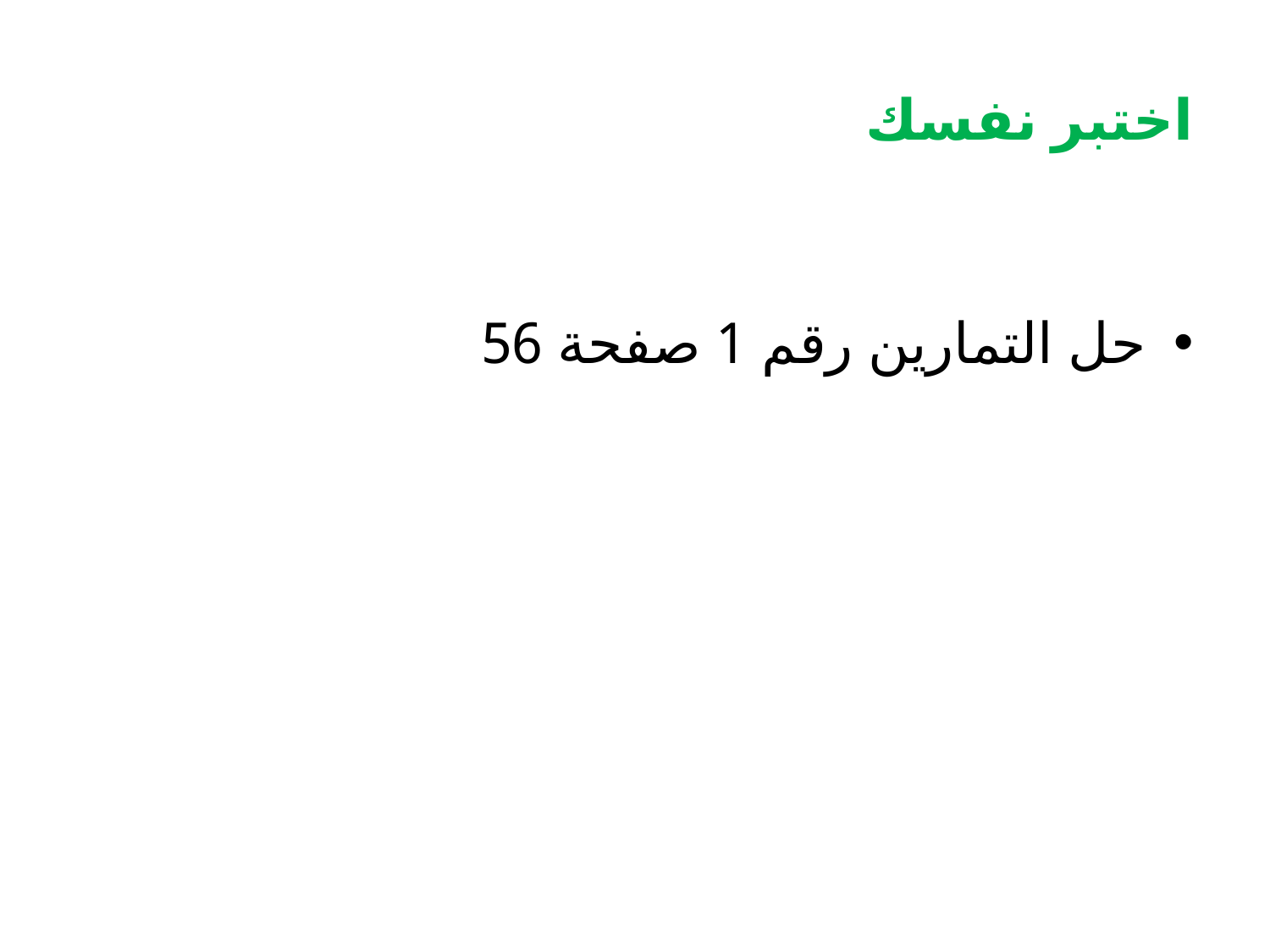

# اختبر نفسك

حل التمارين رقم 1 صفحة 56